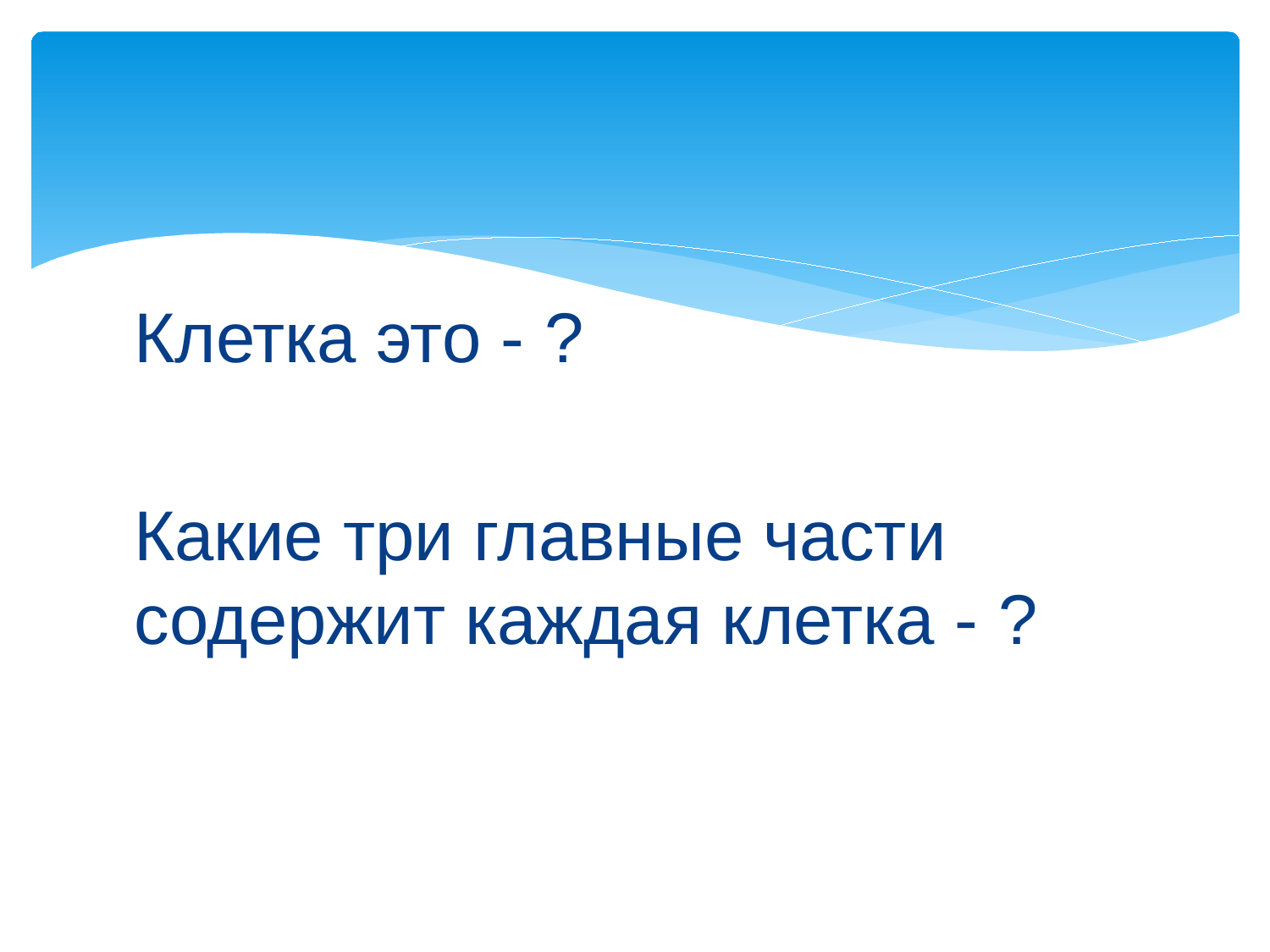

#
Клетка это - ?

Какие три главные части содержит каждая клетка - ?